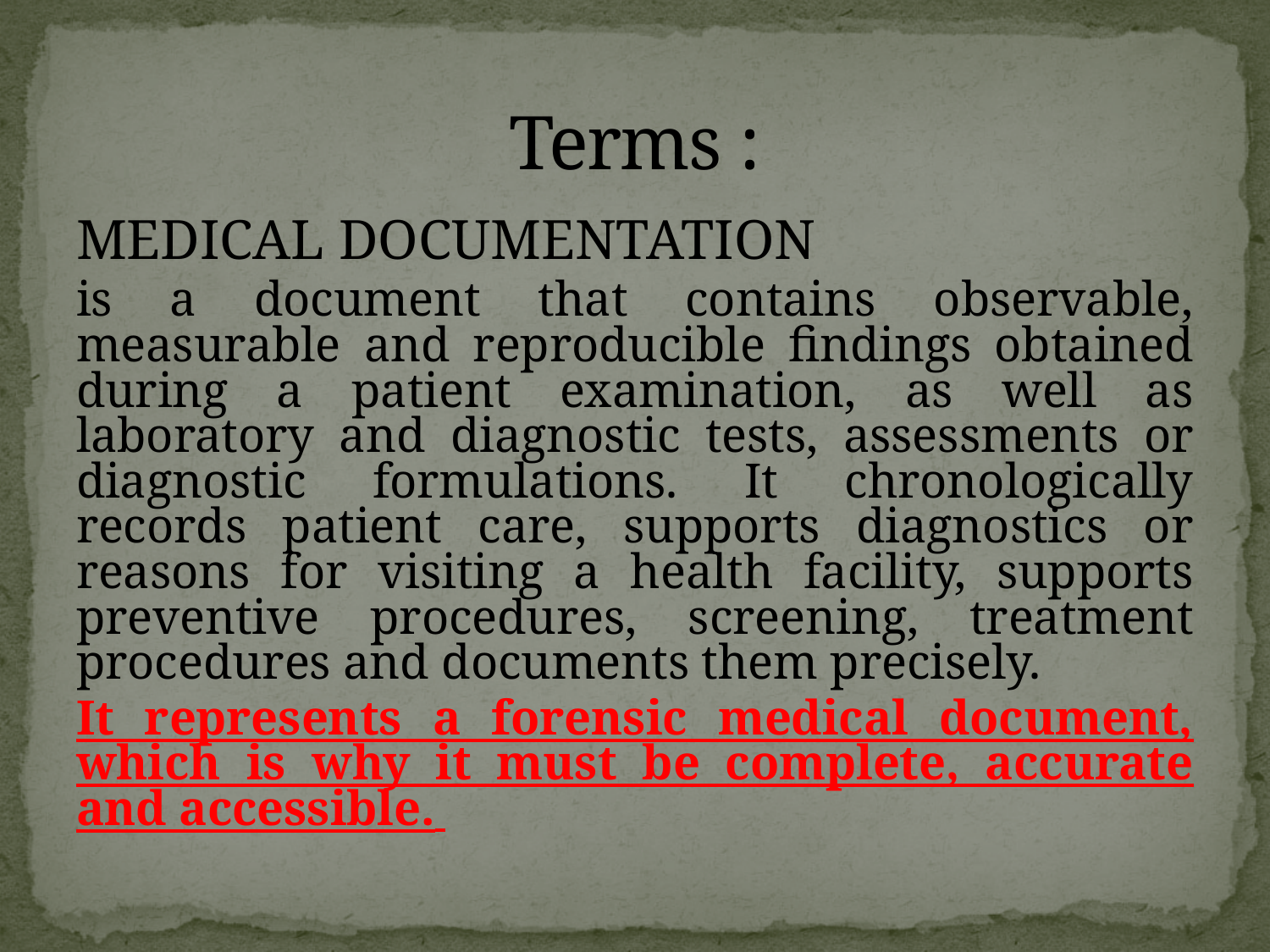

# Terms :
MEDICAL DOCUMENTATION
is a document that contains observable, measurable and reproducible findings obtained during a patient examination, as well as laboratory and diagnostic tests, assessments or diagnostic formulations. It chronologically records patient care, supports diagnostics or reasons for visiting a health facility, supports preventive procedures, screening, treatment procedures and documents them precisely.
It represents a forensic medical document, which is why it must be complete, accurate and accessible.